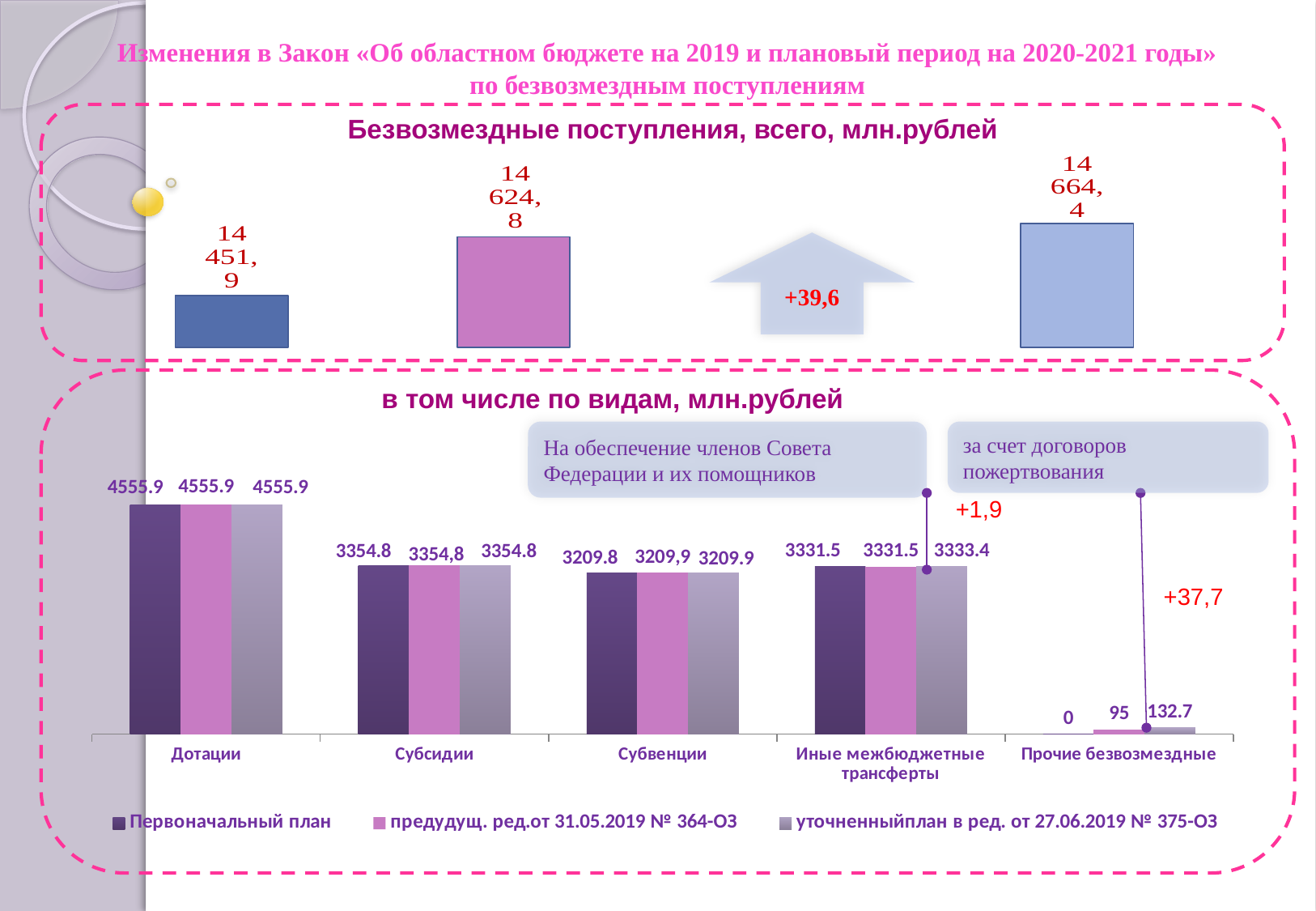

Изменения в Закон «Об областном бюджете на 2019 и плановый период на 2020-2021 годы» по безвозмездным поступлениям

Безвозмездные поступления, всего, млн.рублей

[unsupported chart]

+39,6

в том числе по видам, млн.рублей
за счет договоров пожертвования
На обеспечение членов Совета Федерации и их помощников

### Chart

| Category | Первоначальный план | предудущ. ред.от 31.05.2019 № 364-ОЗ | уточненныйплан в ред. от 27.06.2019 № 375-ОЗ |
|---|---|---|---|
| Дотации | 4555.9 | 4555.9 | 4555.9 |
| Субсидии | 3354.8 | 3354.8 | 3354.8 |
| Субвенции | 3209.8 | 3209.9 | 3209.9 |
| Иные межбюджетные трансферты | 3331.5 | 3331.5 | 3333.4 |
| Прочие безвозмездные | 0.0 | 95.0 | 132.7 |
+1,9
+37,7